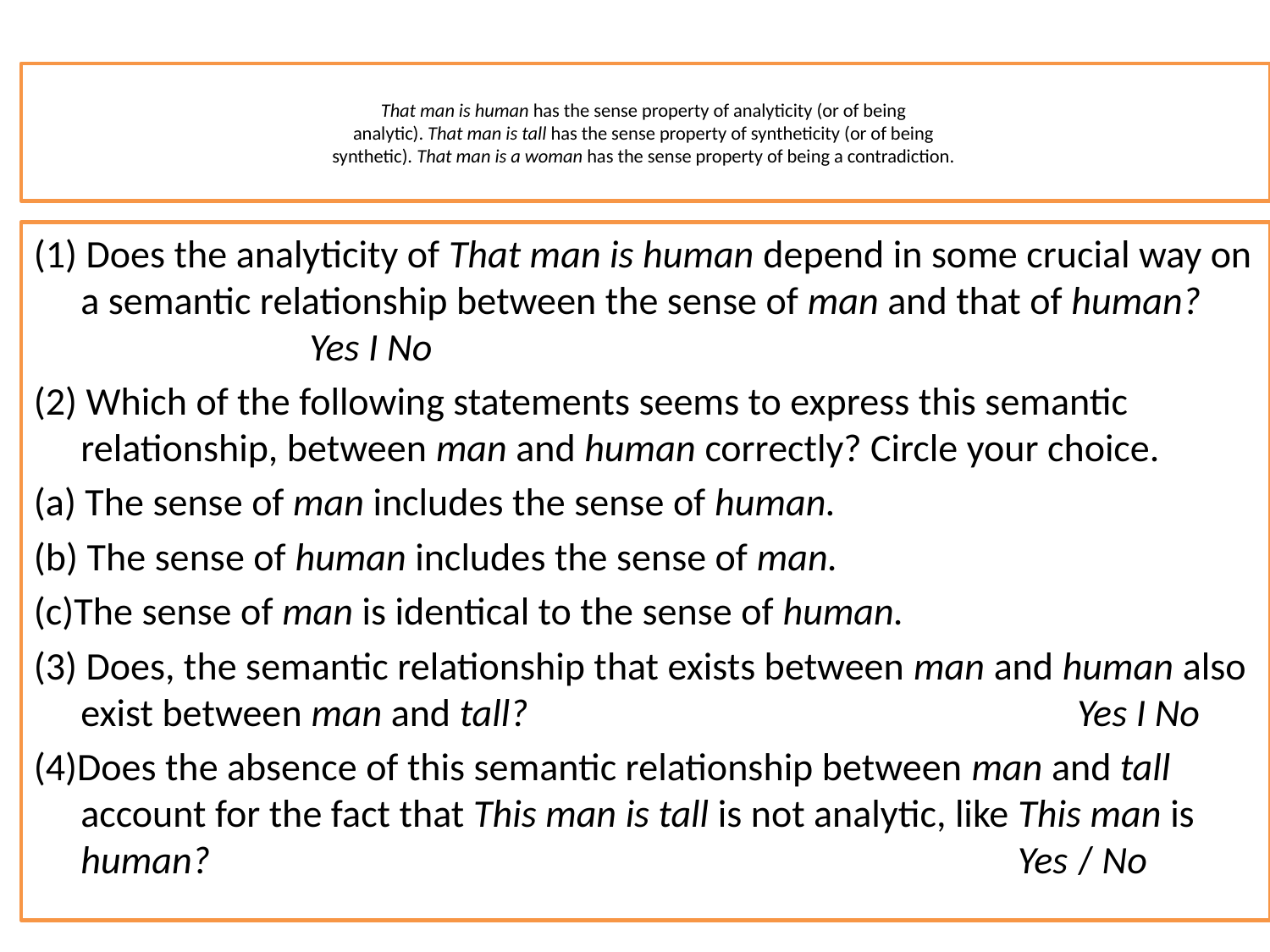

# That man is human has the sense property of analyticity (or of being analytic). That man is tall has the sense property of syntheticity (or of being synthetic). That man is a woman has the sense property of being a contradiction.
(1) Does the analyticity of That man is human depend in some crucial way on a semantic relationship between the sense of man and that of human? 	                        					      Yes I No
(2) Which of the following statements seems to express this semantic relationship, between man and human correctly? Circle your choice.
(a) The sense of man includes the sense of human.
(b) The sense of human includes the sense of man.
(c)The sense of man is identical to the sense of human.
(3) Does, the semantic relationship that exists between man and human also exist between man and tall? 	                                                     Yes I No
(4)Does the absence of this semantic relationship between man and tall account for the fact that This man is tall is not analytic, like This man is human?                                                                                           Yes / No